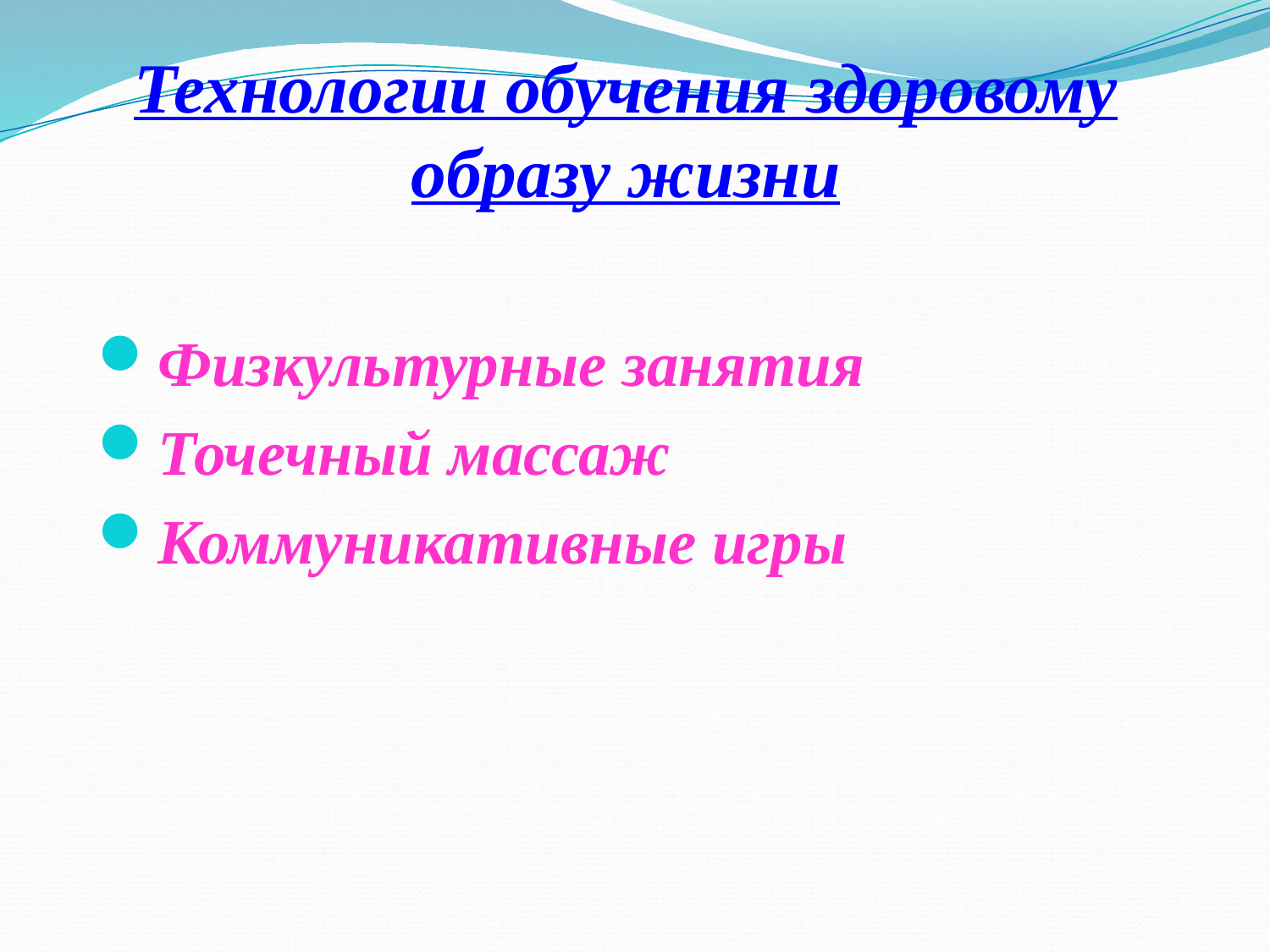

# Технологии обучения здоровому образу жизни
Физкультурные занятия
Точечный массаж
Коммуникативные игры